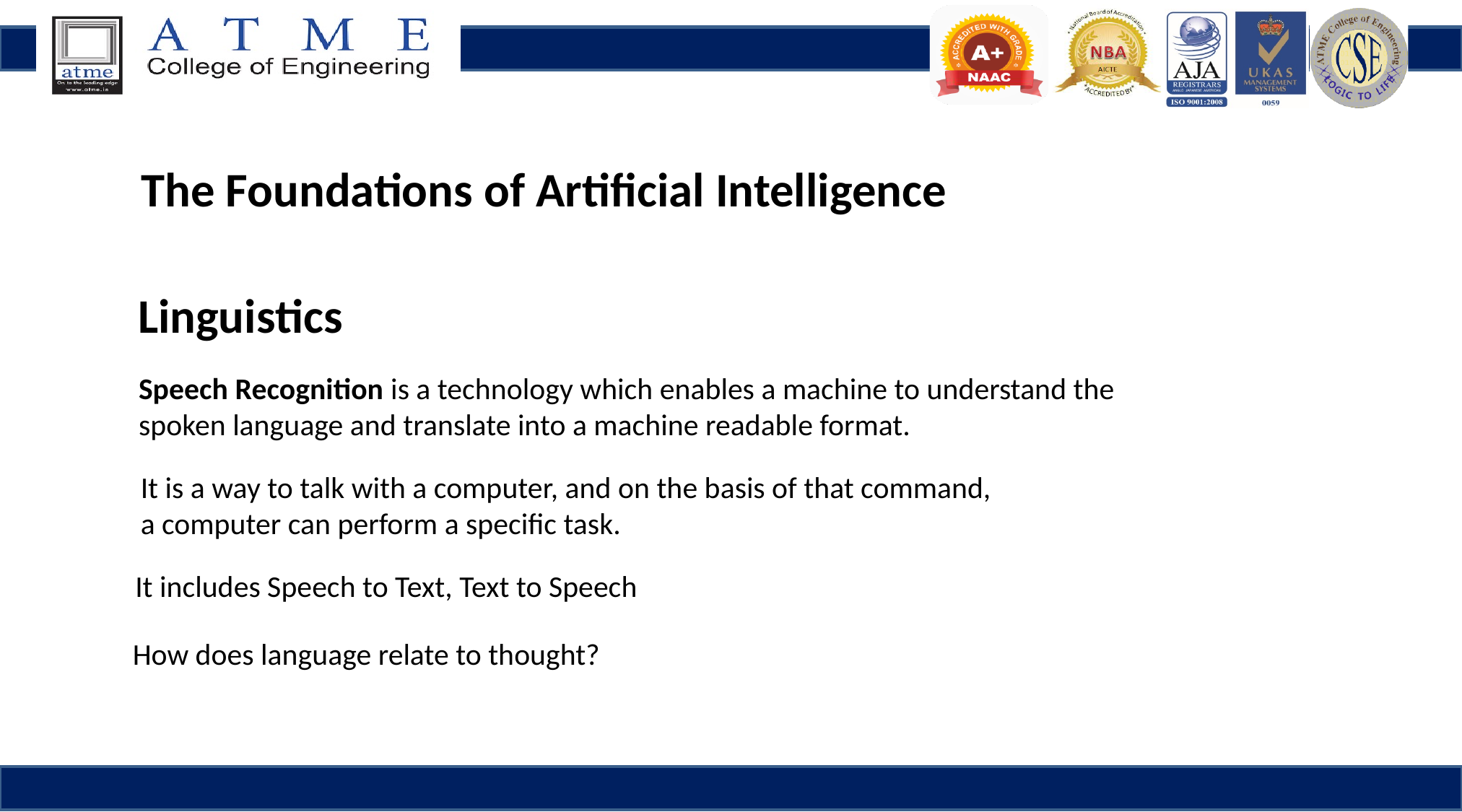

The Foundations of Artificial Intelligence
Linguistics
Speech Recognition is a technology which enables a machine to understand the
spoken language and translate into a machine readable format.
It is a way to talk with a computer, and on the basis of that command,
a computer can perform a specific task.
It includes Speech to Text, Text to Speech
How does language relate to thought?